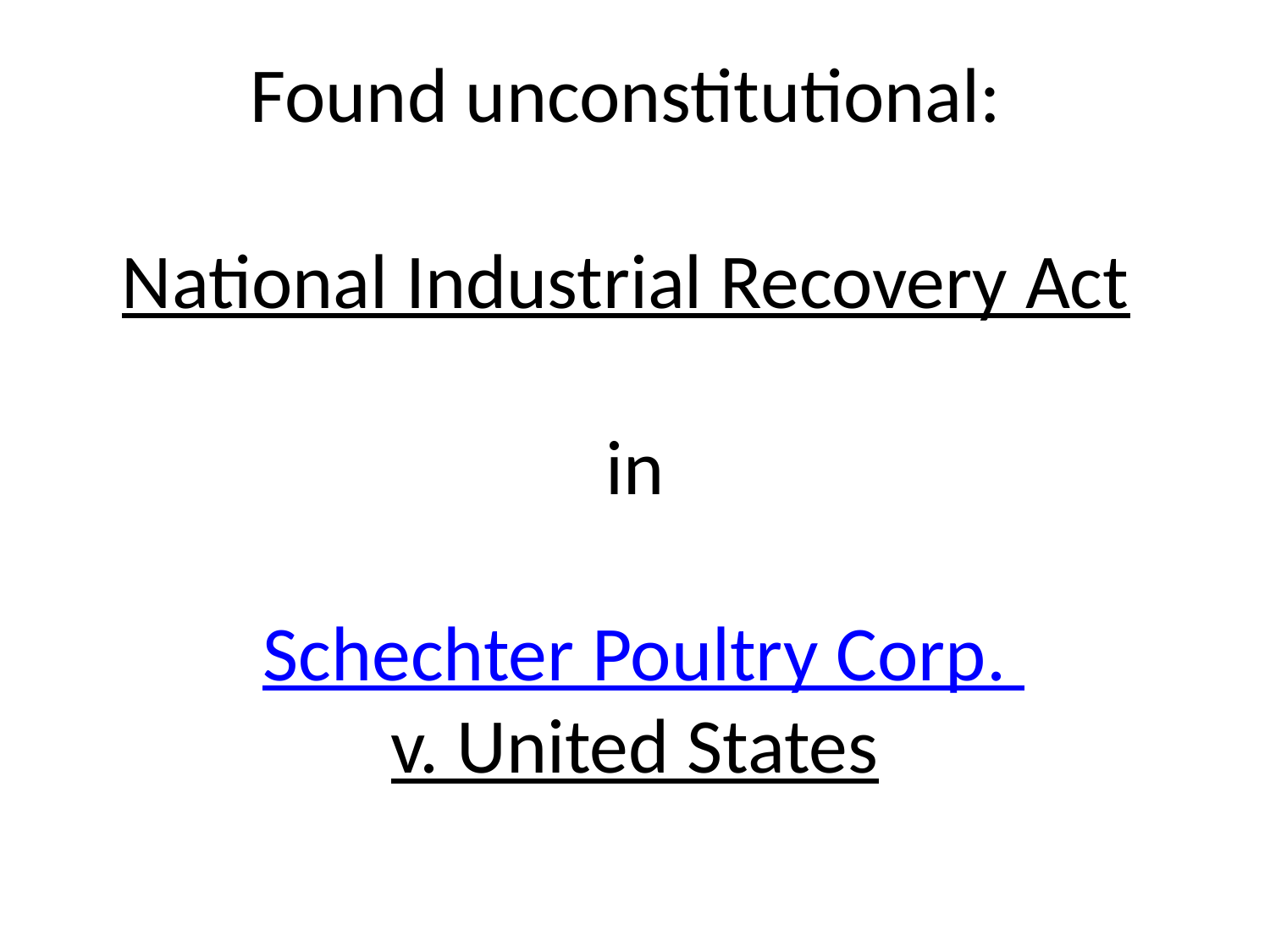

# Found unconstitutional: National Industrial Recovery Act in Schechter Poultry Corp. v. United States